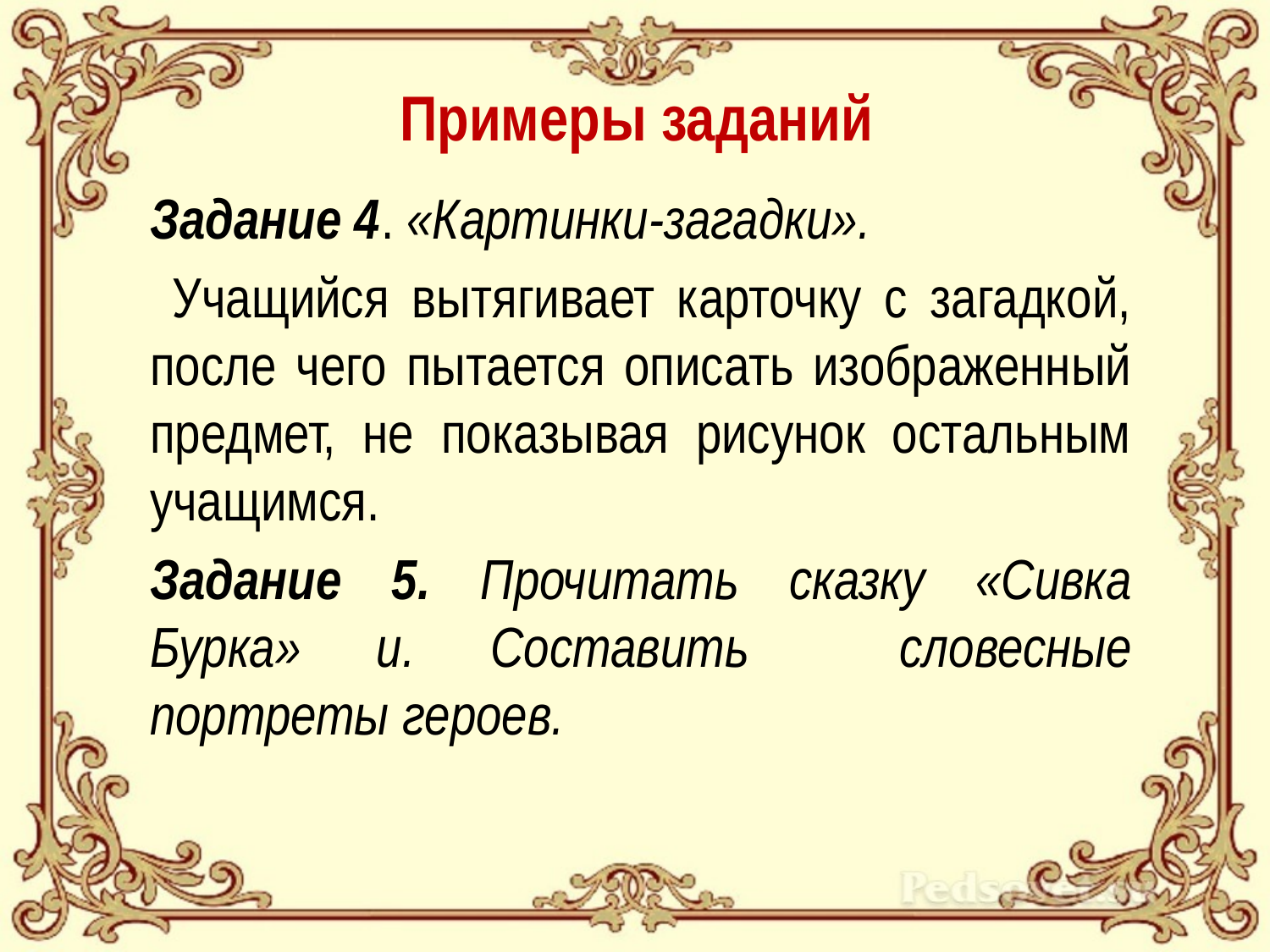

# Примеры заданий
Задание 4. «Картинки-загадки».
 Учащийся вытягивает карточку с загадкой, после чего пытается описать изображенный предмет, не показывая рисунок остальным учащимся.
Задание 5. Прочитать сказку «Сивка Бурка» и. Составить  словесные портреты героев.